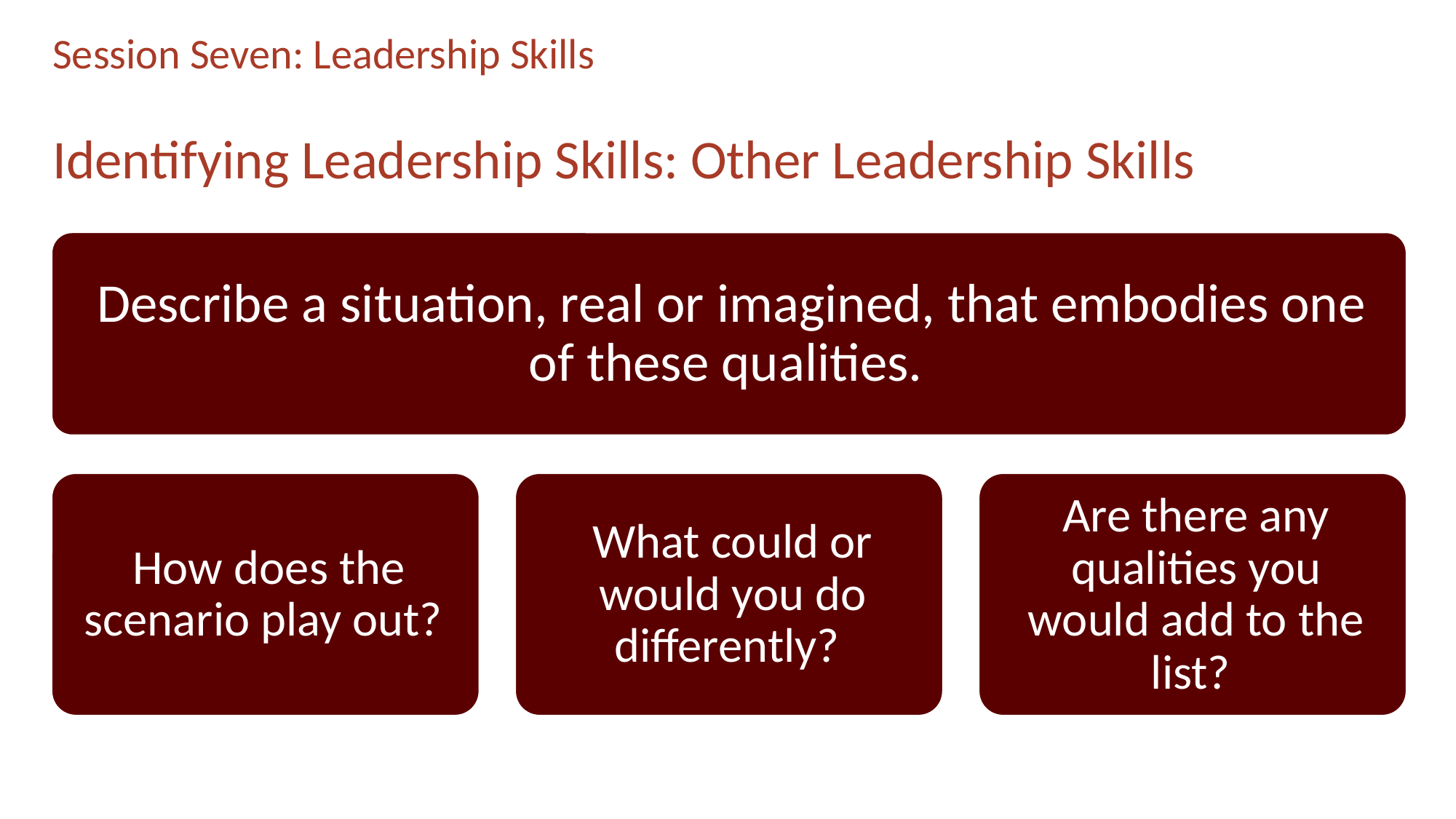

# Session Seven: Leadership Skills
Identifying Leadership Skills: Other Leadership Skills
Describe a situation, real or imagined, that embodies one of these qualities.
How does the scenario play out?
What could or would you do differently?
Are there any qualities you would add to the list?